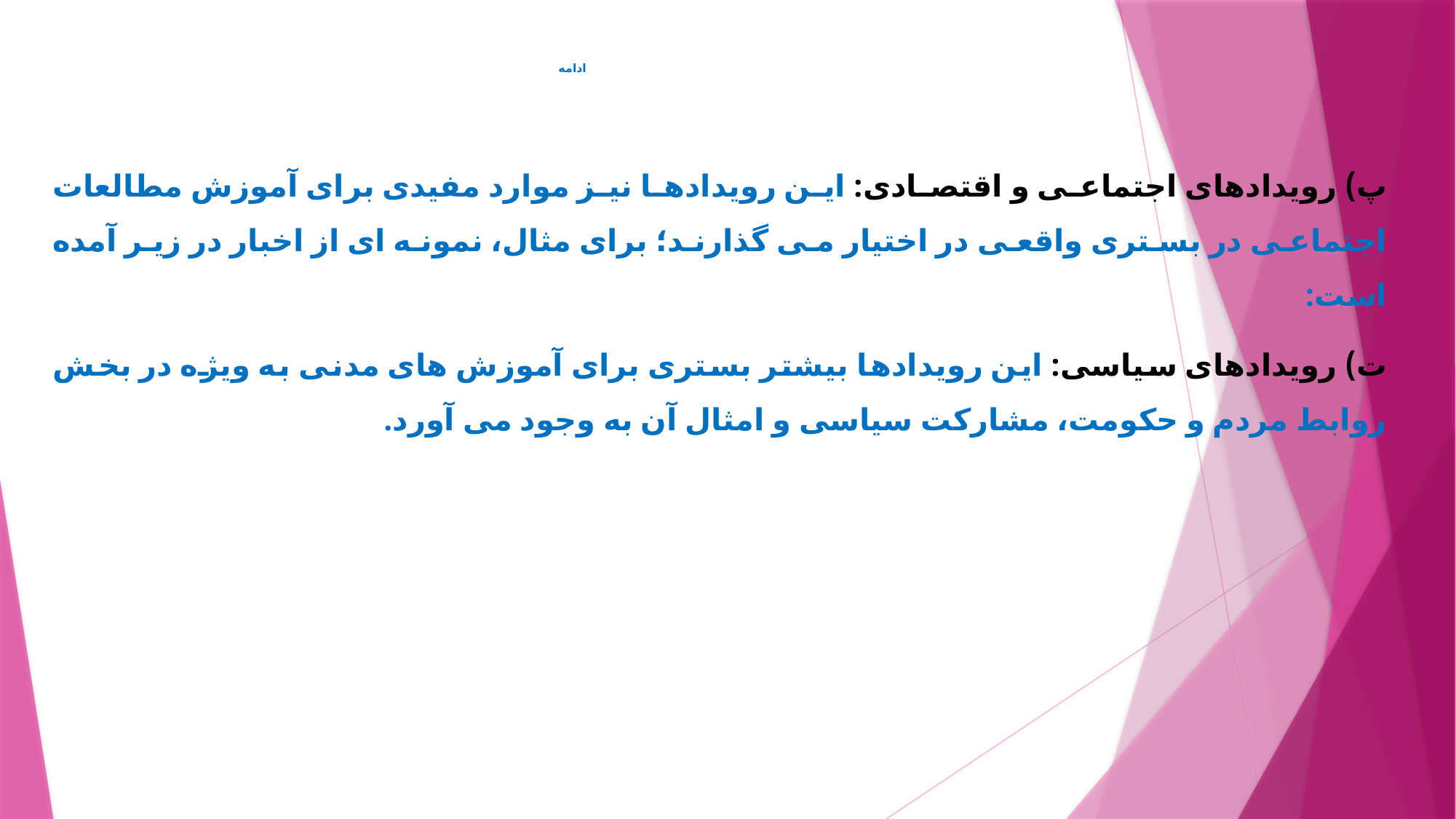

# ادامه
پ) رويدادهای اجتماعی و اقتصادی: اين رويدادها نيز موارد مفيدی برای آموزش مطالعات اجتماعی در بستری واقعی در اختيار می گذارند؛ برای مثال، نمونه ای از اخبار در زير آمده است:
ت) رويدادهای سياسی: اين رويدادها بيشتر بستری برای آموزش های مدنی به ويژه در بخش روابط مردم و حکومت، مشارکت سياسی و امثال آن به وجود می آورد.